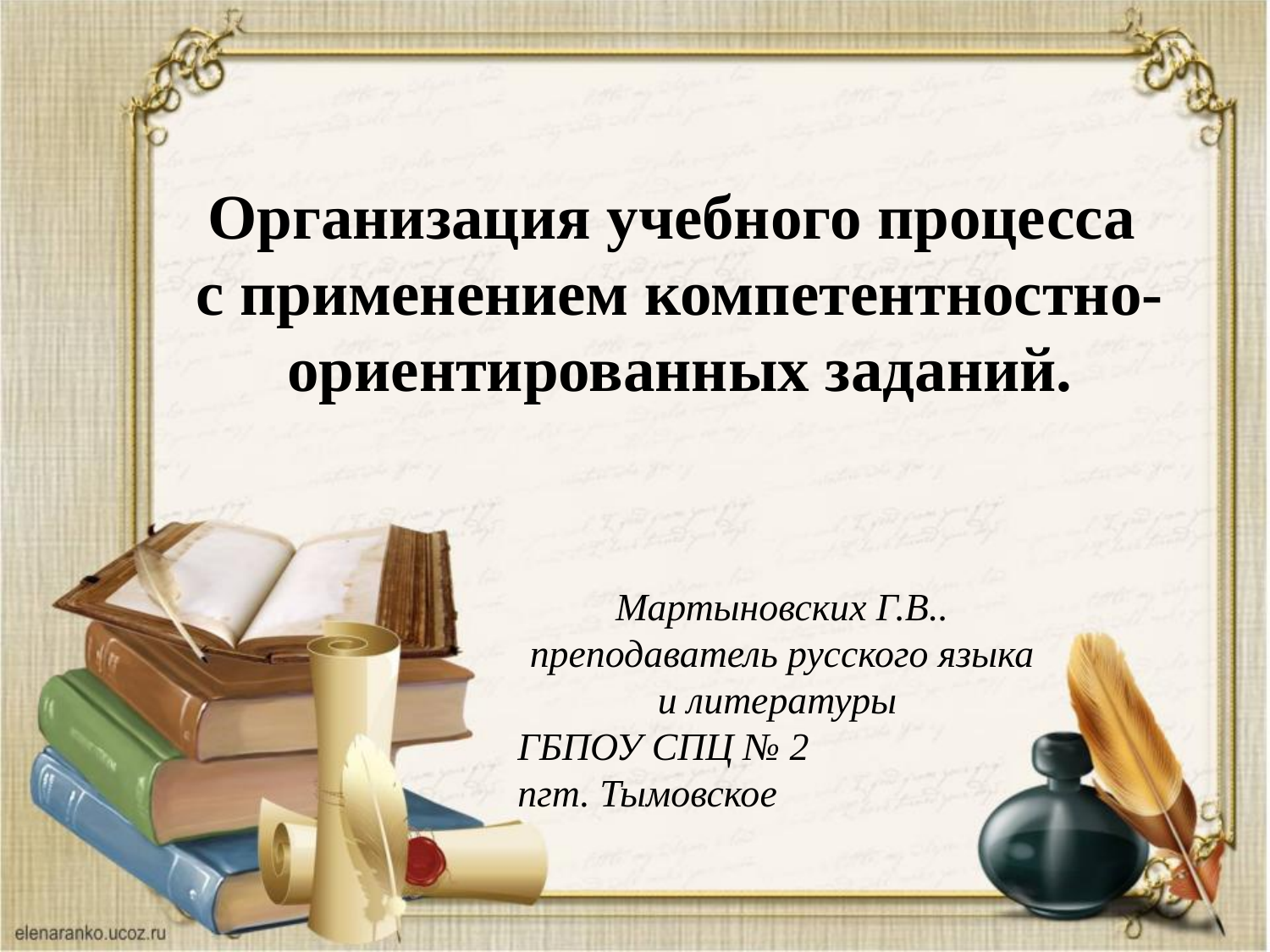

Организация учебного процесса
с применением компетентностно-ориентированных заданий.
Мартыновских Г.В..
преподаватель русского языка и литературы
ГБПОУ СПЦ № 2
пгт. Тымовское